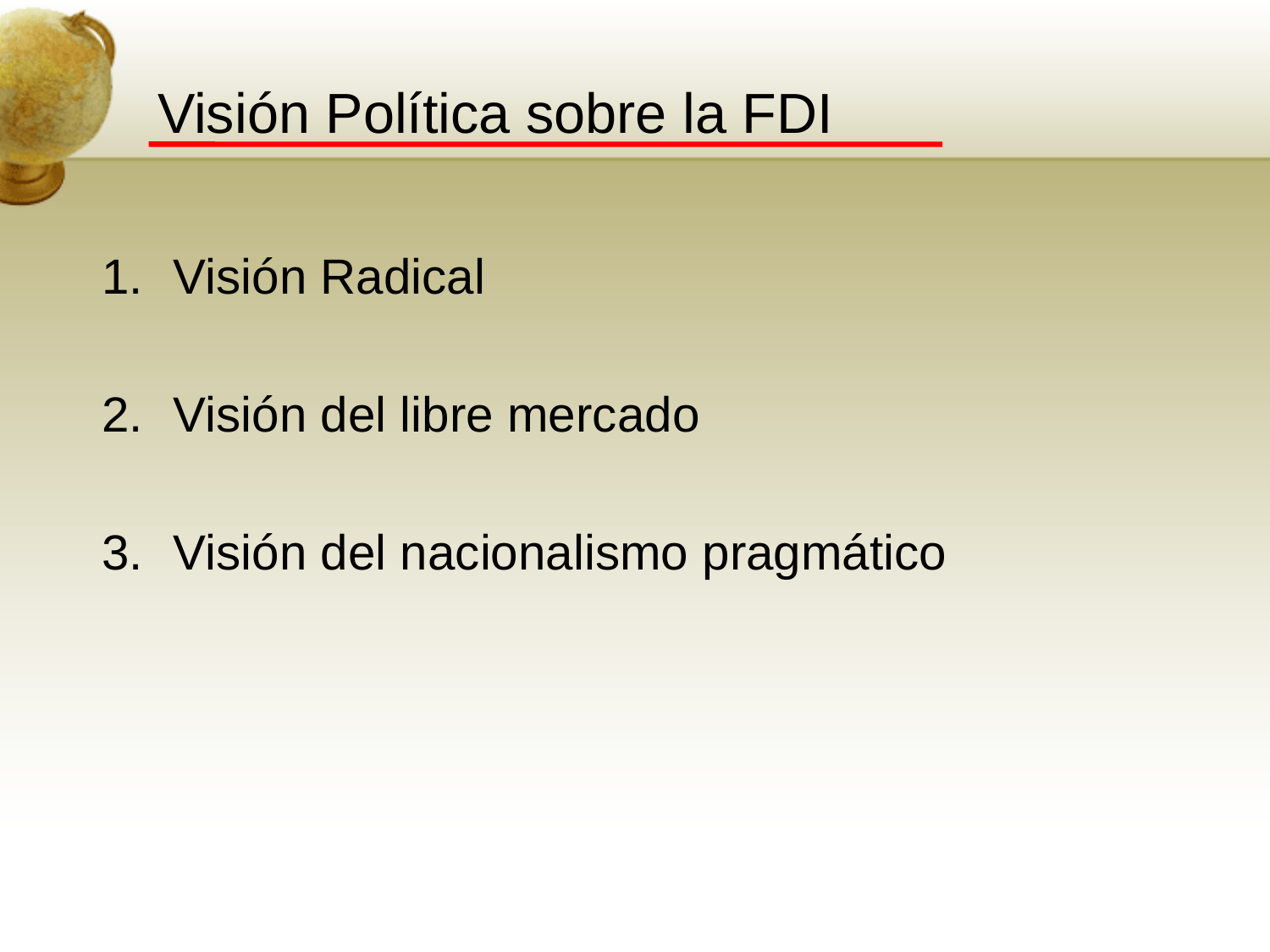

# Visión Política sobre la FDI

Visión Radical

Visión del libre mercado

Visión del nacionalismo pragmático